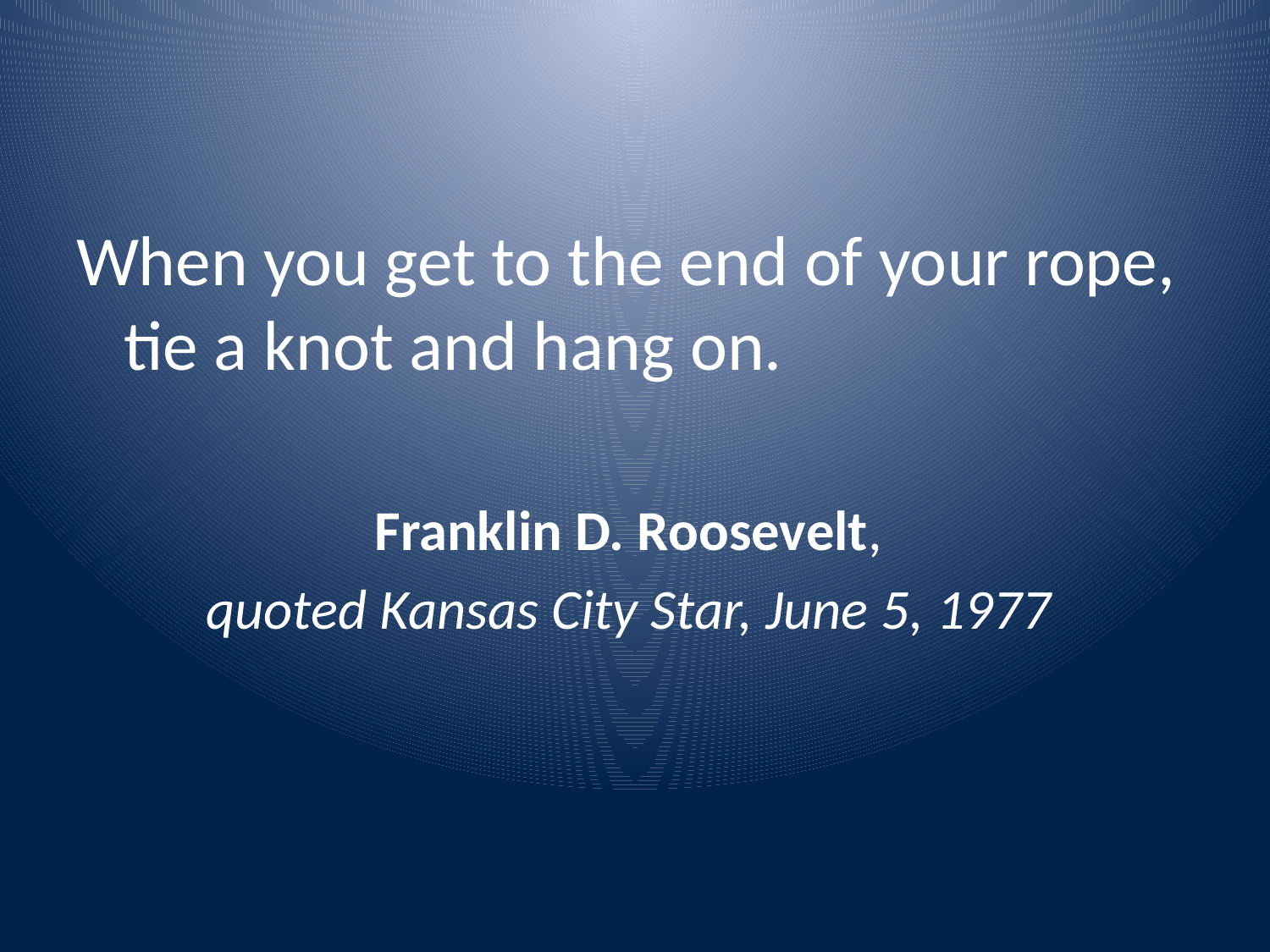

#

When you get to the end of your rope, tie a knot and hang on.

Franklin D. Roosevelt,
quoted Kansas City Star, June 5, 1977